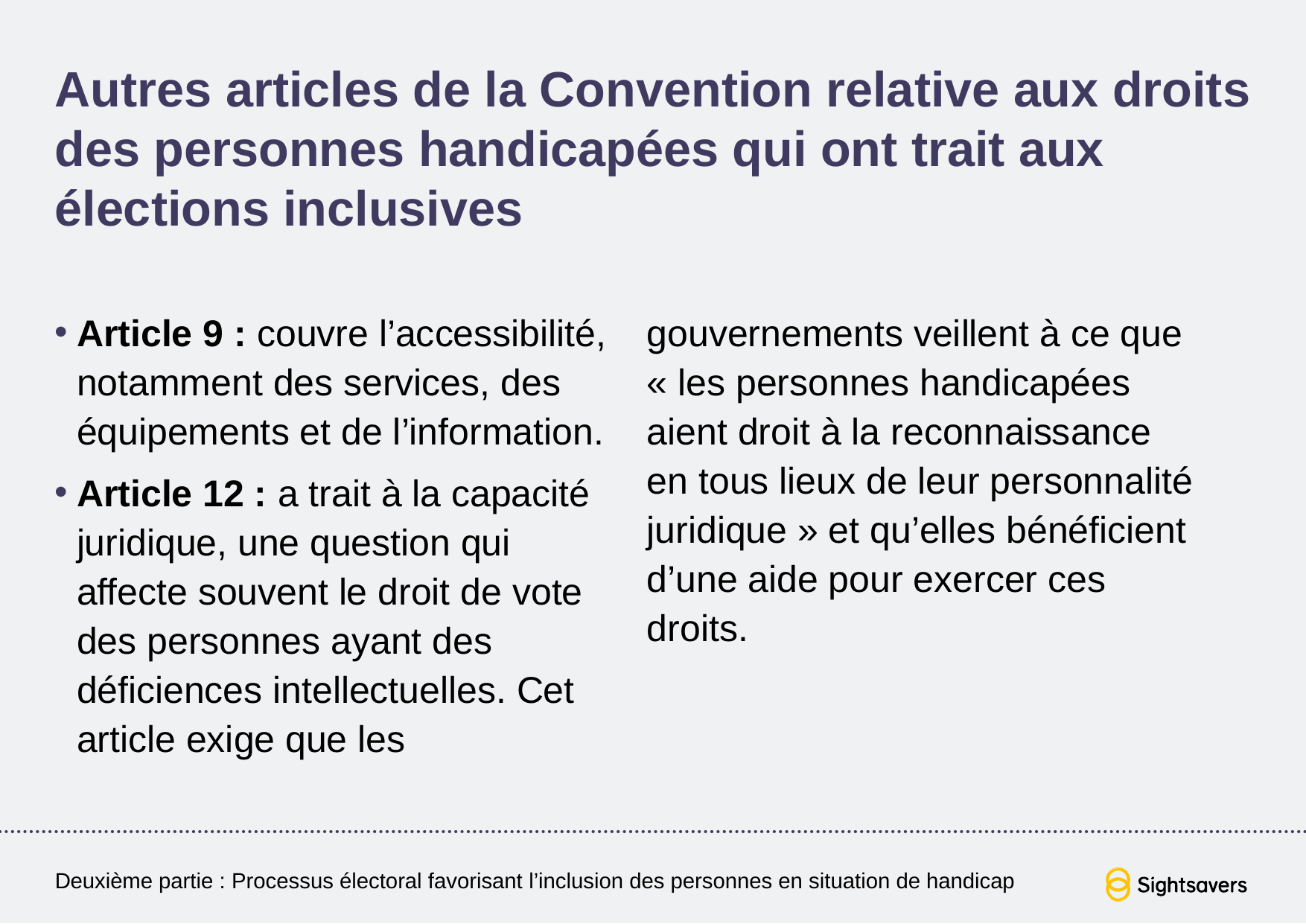

# Autres articles de la Convention relative aux droits des personnes handicapées qui ont trait aux élections inclusives
Article 9 : couvre l’accessibilité, notamment des services, des équipements et de l’information.
Article 12 : a trait à la capacité juridique, une question qui affecte souvent le droit de vote des personnes ayant des déficiences intellectuelles. Cet article exige que les gouvernements veillent à ce que « les personnes handicapées aient droit à la reconnaissance en tous lieux de leur personnalité juridique » et qu’elles bénéficient d’une aide pour exercer ces droits.

Deuxième partie : Processus électoral favorisant l’inclusion des personnes en situation de handicap